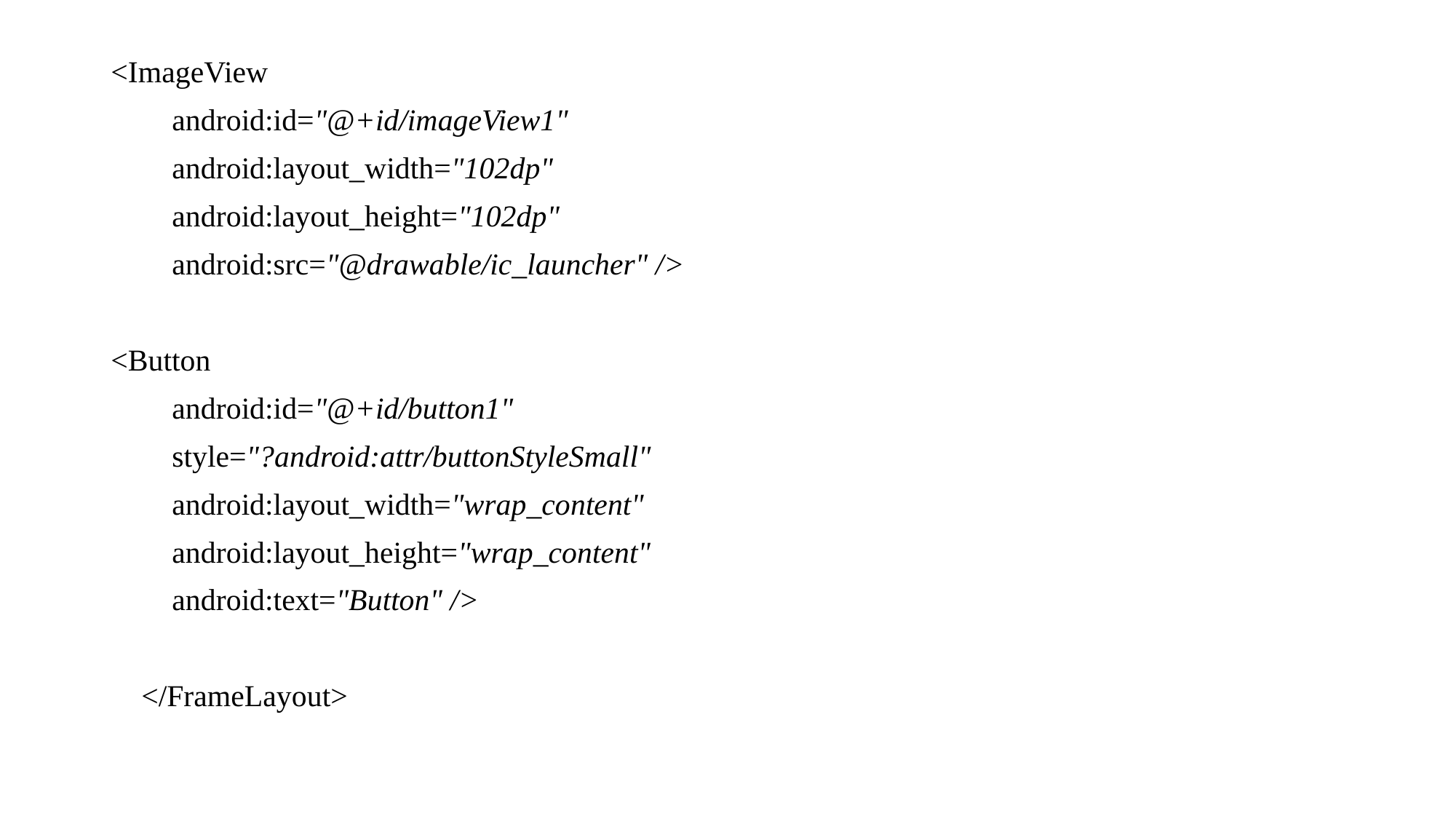

<ImageView
        android:id="@+id/imageView1"
        android:layout_width="102dp"
        android:layout_height="102dp"
        android:src="@drawable/ic_launcher" />

<Button
        android:id="@+id/button1"
        style="?android:attr/buttonStyleSmall"
        android:layout_width="wrap_content"
        android:layout_height="wrap_content"
        android:text="Button" />

    </FrameLayout>